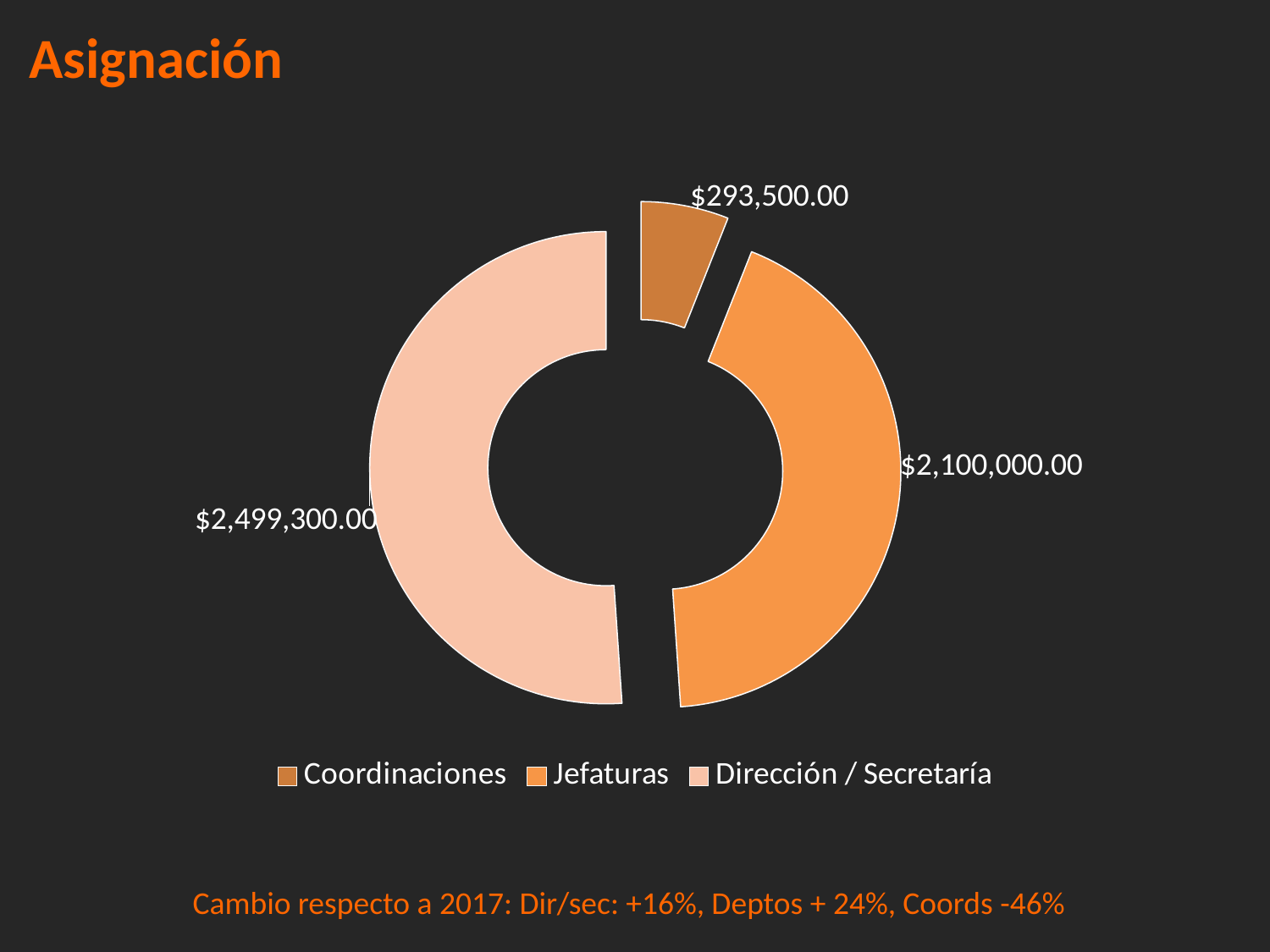

Asignación

### Chart

| Category | Ventas |
|---|---|
| Coordinaciones | 293500.0 |
| Jefaturas | 2100000.0 |
| Dirección / Secretaría | 2499300.0 |
Cambio respecto a 2017: Dir/sec: +16%, Deptos + 24%, Coords -46%